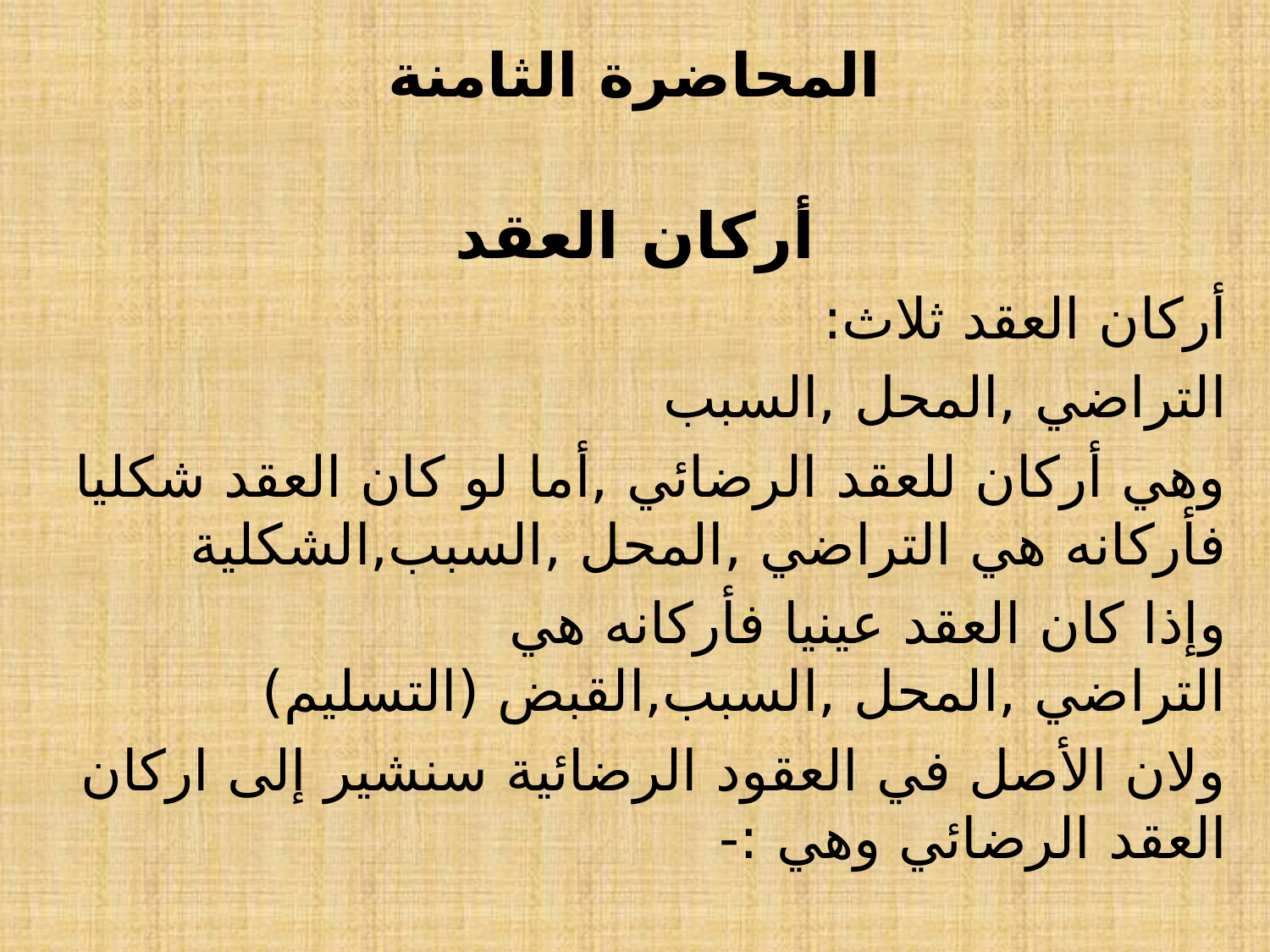

# المحاضرة الثامنة
أركان العقد
أركان العقد ثلاث:
التراضي ,المحل ,السبب
وهي أركان للعقد الرضائي ,أما لو كان العقد شكليا فأركانه هي التراضي ,المحل ,السبب,الشكلية
وإذا كان العقد عينيا فأركانه هي التراضي ,المحل ,السبب,القبض (التسليم)
ولان الأصل في العقود الرضائية سنشير إلى اركان العقد الرضائي وهي :-